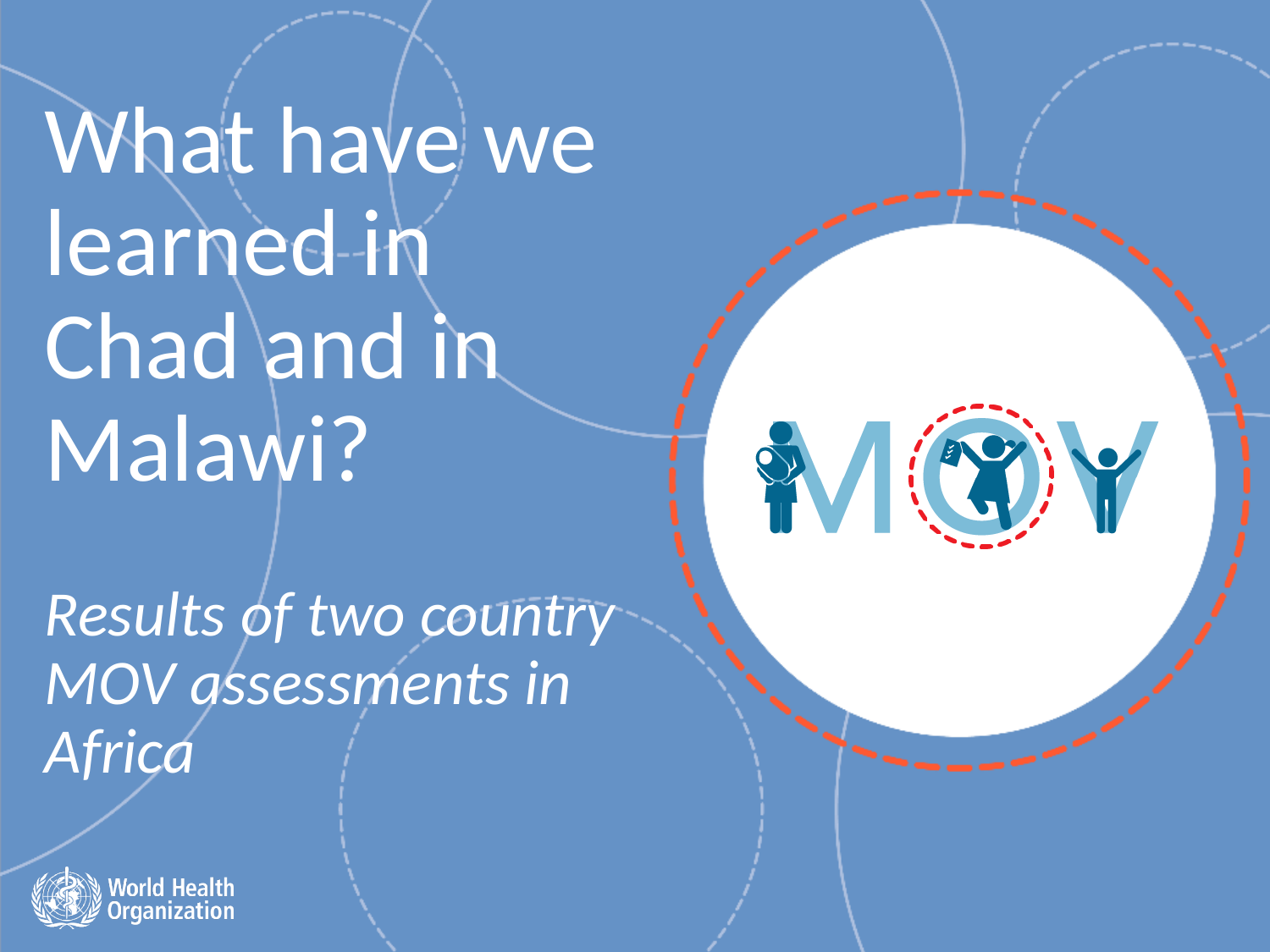

# What have we learned in Chad and in Malawi?

Results of two country MOV assessments in Africa